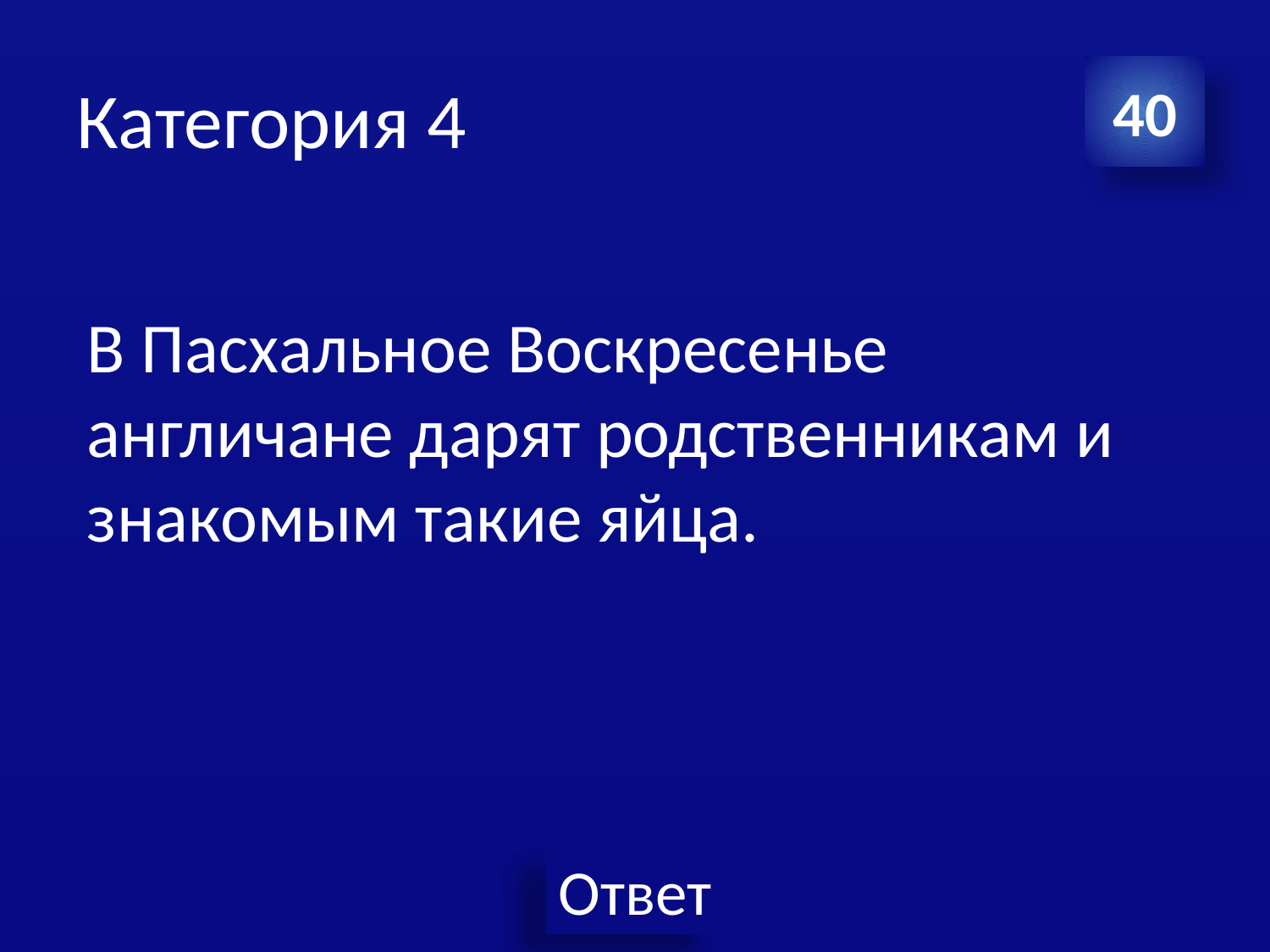

# Категория 4
40
В Пасхальное Воскресенье англичане дарят родственникам и знакомым такие яйца.